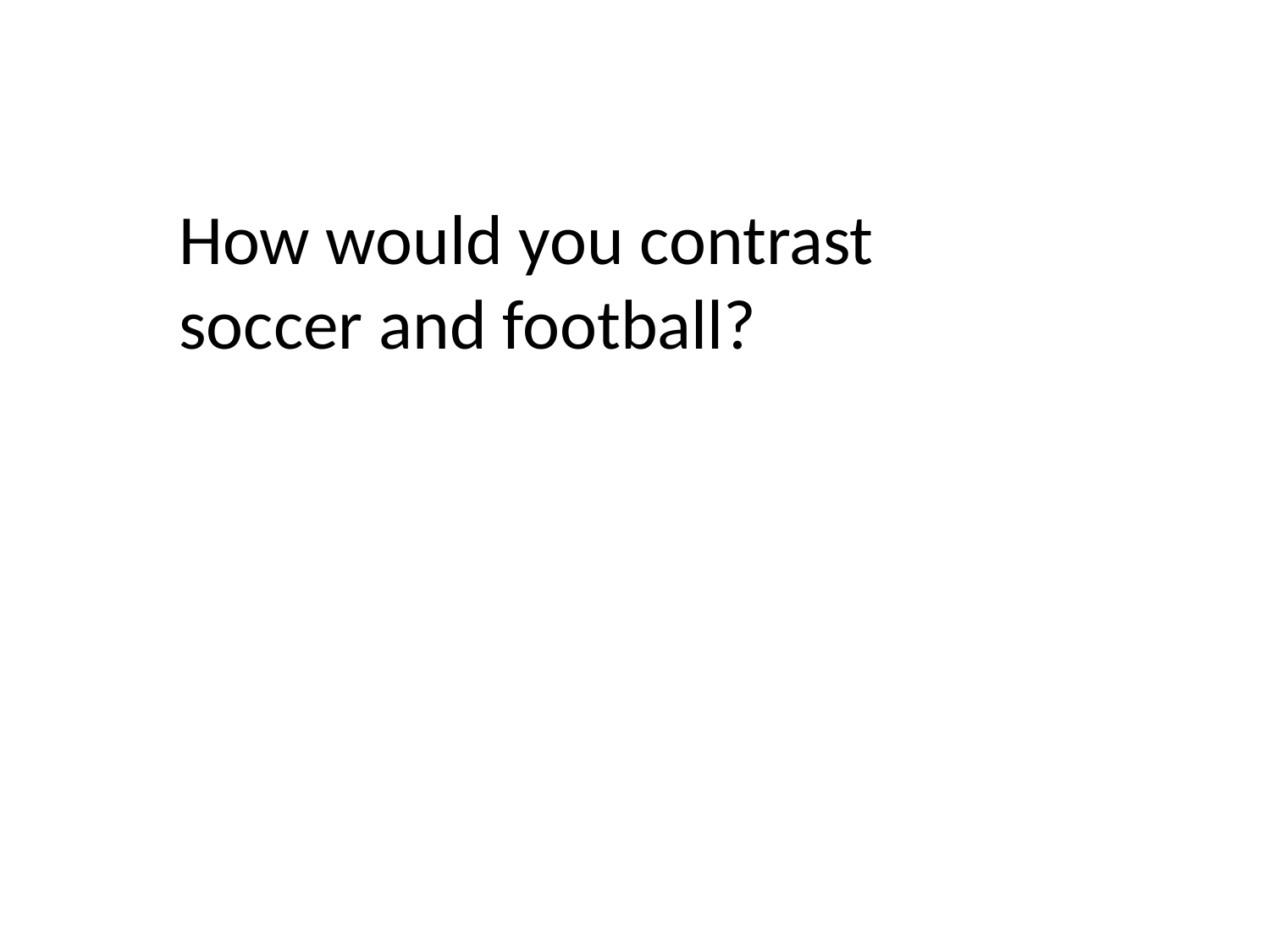

How would you contrast soccer and football?